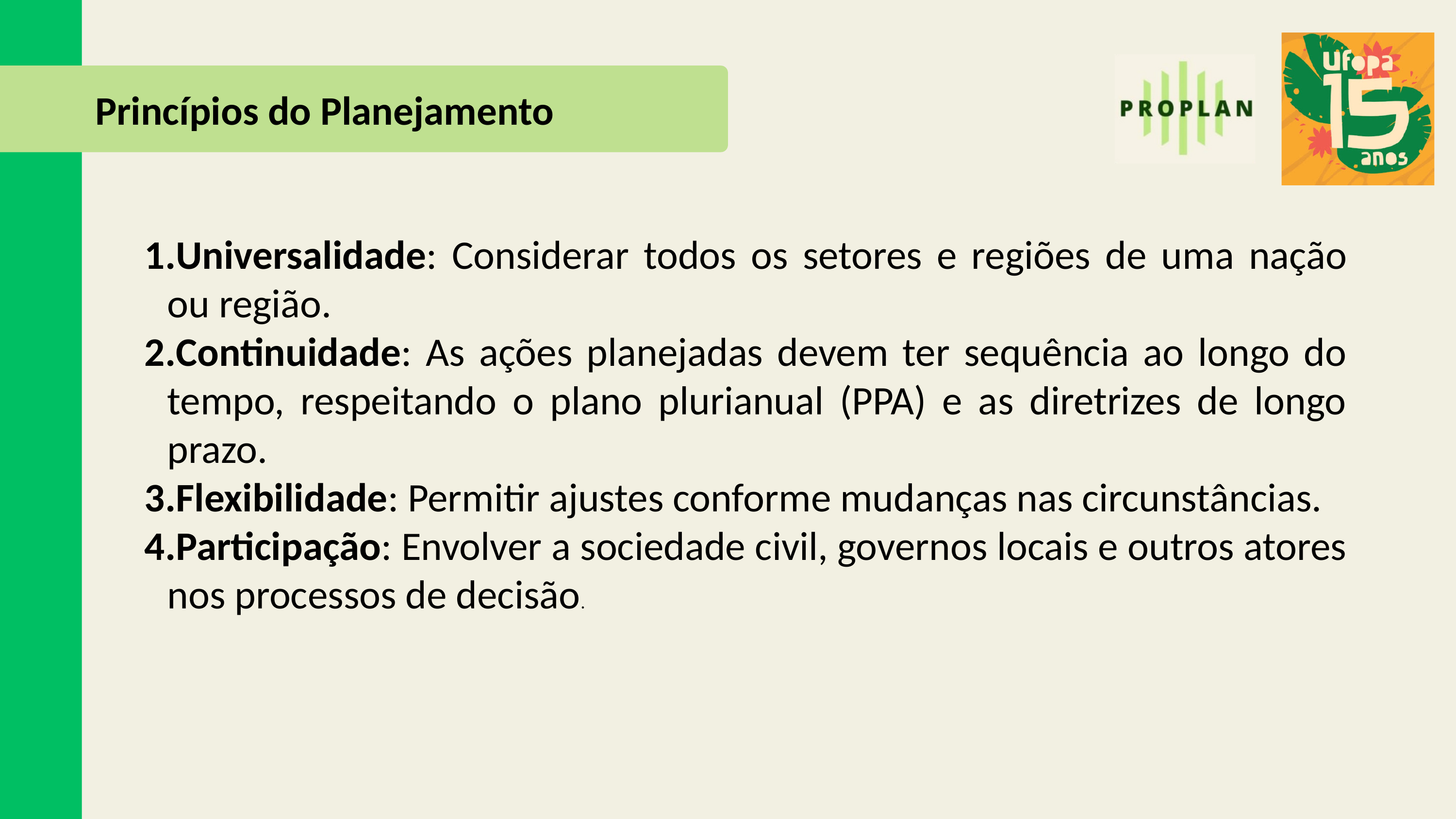

Princípios do Planejamento

Universalidade: Considerar todos os setores e regiões de uma nação ou região.
Continuidade: As ações planejadas devem ter sequência ao longo do tempo, respeitando o plano plurianual (PPA) e as diretrizes de longo prazo.
Flexibilidade: Permitir ajustes conforme mudanças nas circunstâncias.
Participação: Envolver a sociedade civil, governos locais e outros atores nos processos de decisão.